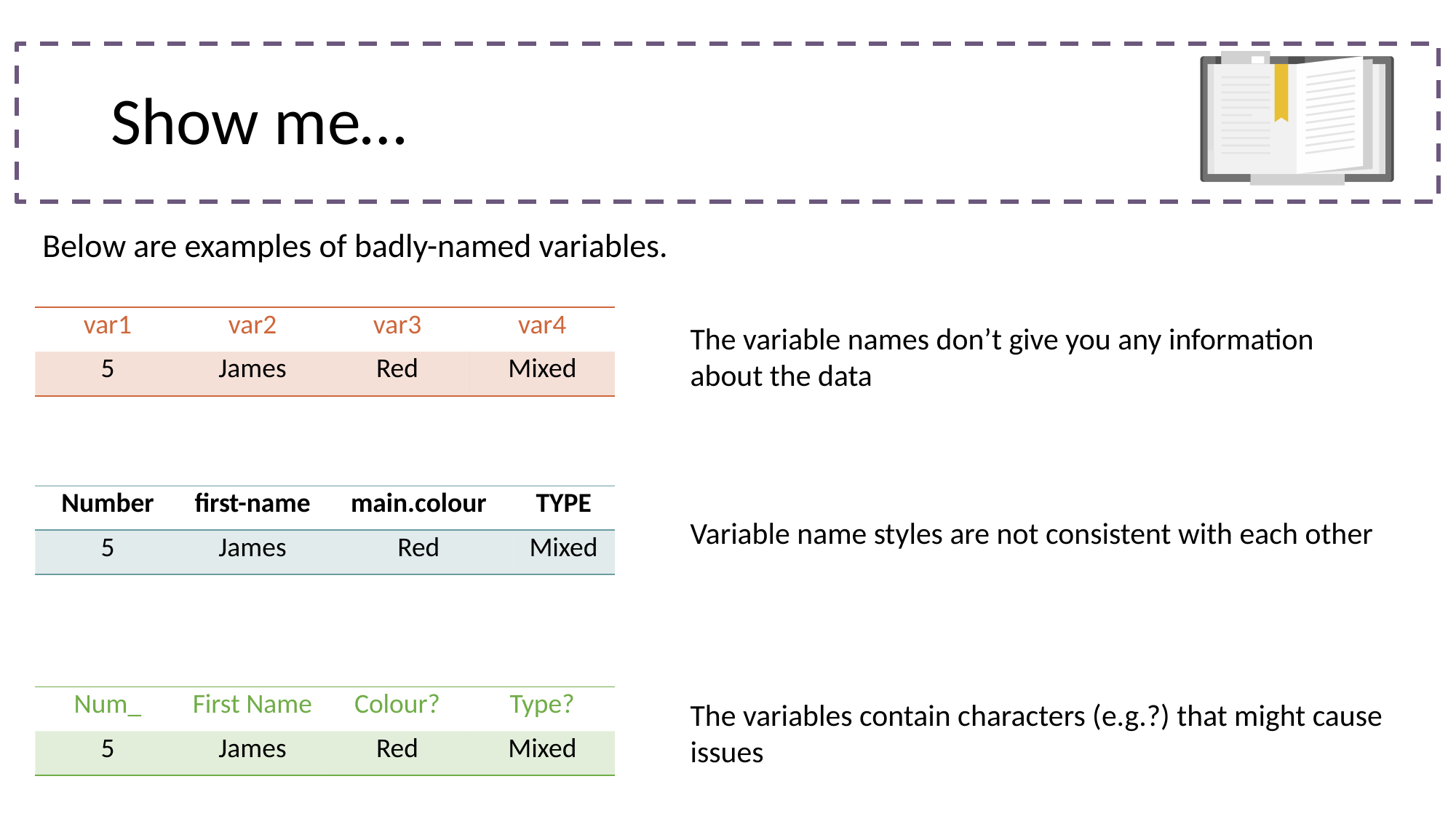

# Show me…
Below are examples of badly-named variables.

| var1 | var2 | var3 | var4 |
| --- | --- | --- | --- |
| 5 | James | Red | Mixed |
The variable names don’t give you any information about the data
| Number | first-name | main.colour | TYPE |
| --- | --- | --- | --- |
| 5 | James | Red | Mixed |
Variable name styles are not consistent with each other
| Num\_ | First Name | Colour? | Type? |
| --- | --- | --- | --- |
| 5 | James | Red | Mixed |
The variables contain characters (e.g.?) that might cause issues